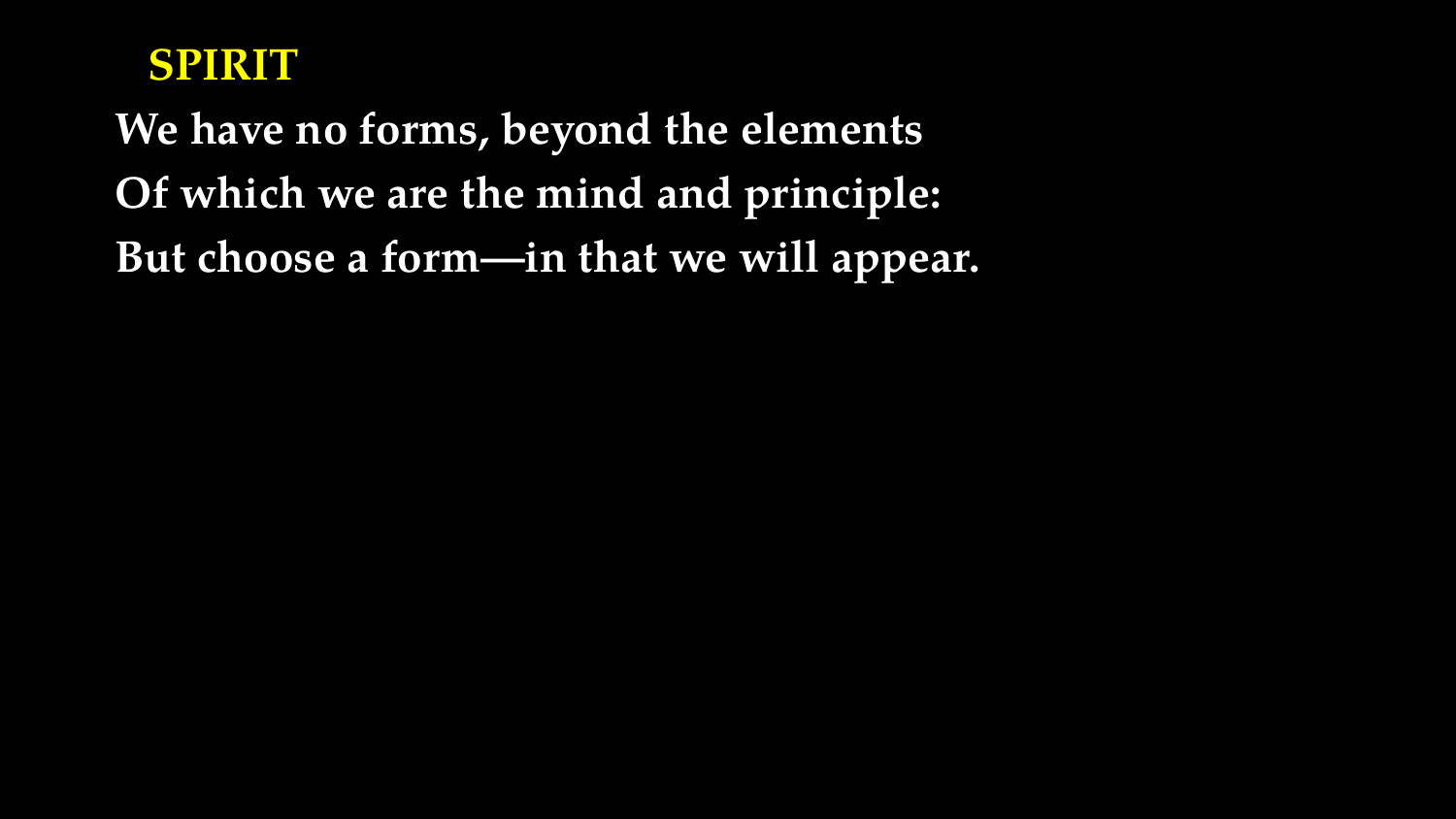

# SPIRIT We have no forms, beyond the elements Of which we are the mind and principle: But choose a form—in that we will appear.